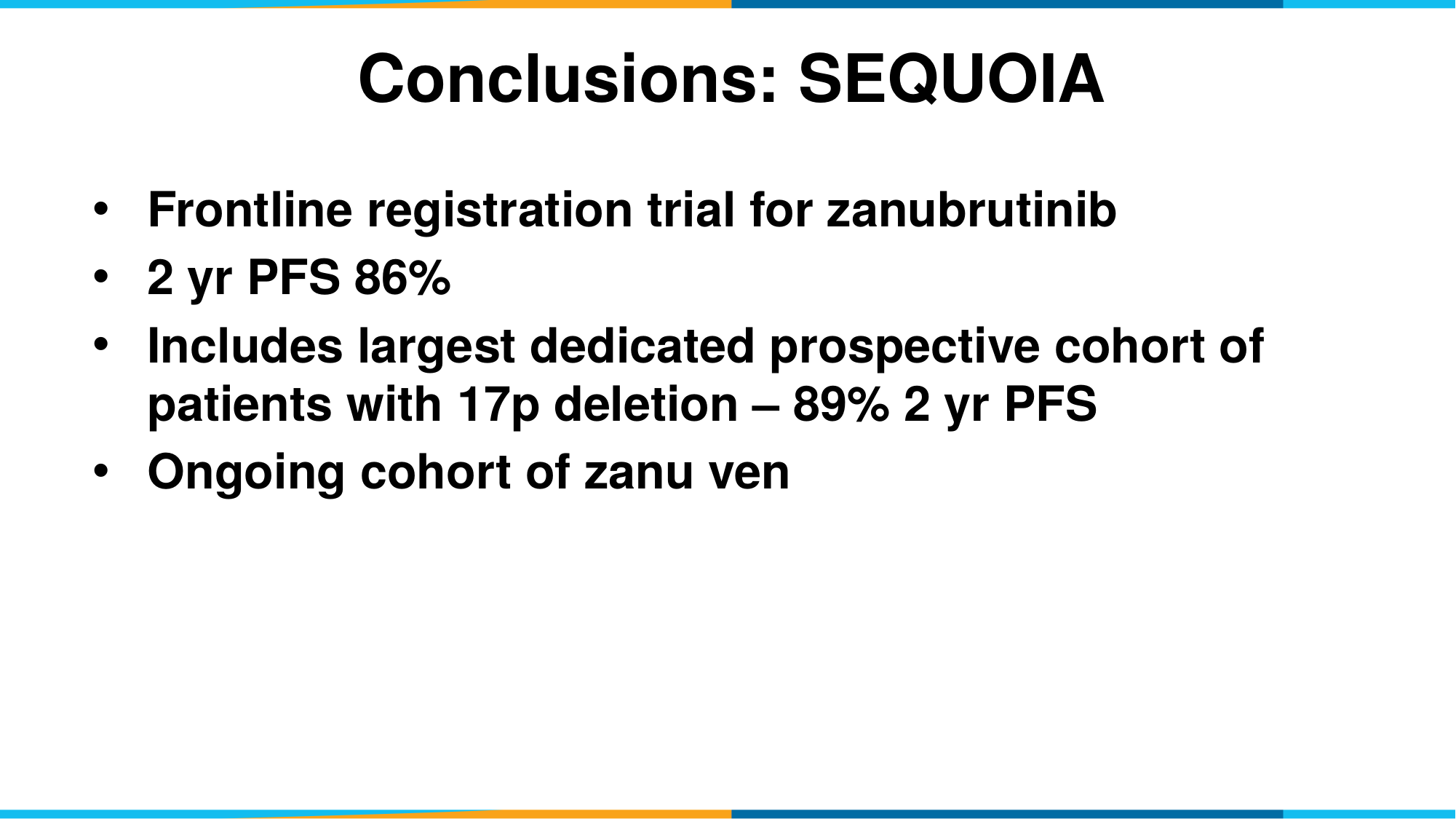

# Conclusions: SEQUOIA
Frontline registration trial for zanubrutinib
2 yr PFS 86%
Includes largest dedicated prospective cohort of patients with 17p deletion – 89% 2 yr PFS
Ongoing cohort of zanu ven